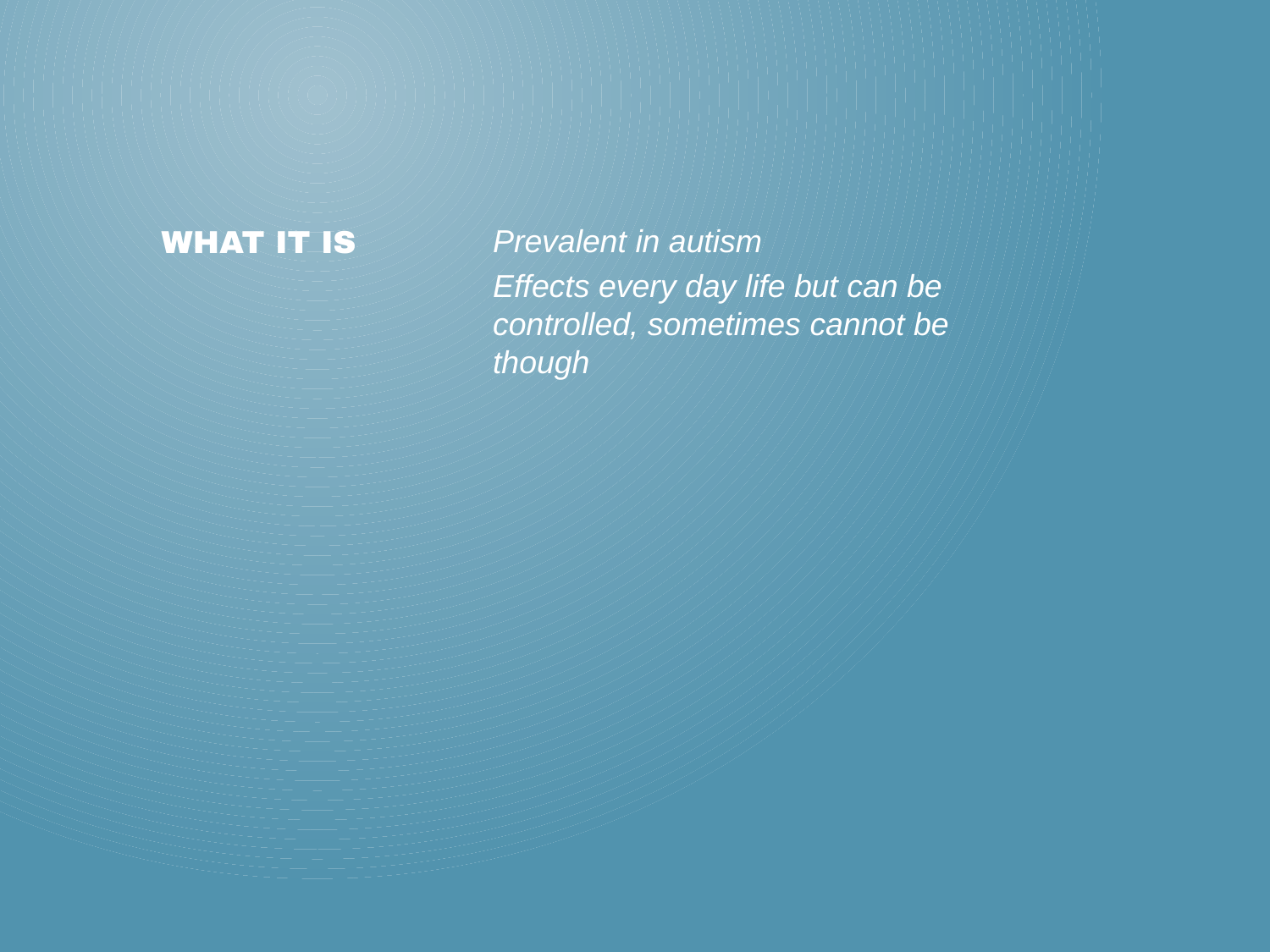

Prevalent in autism
Effects every day life but can be controlled, sometimes cannot be though

# What it is